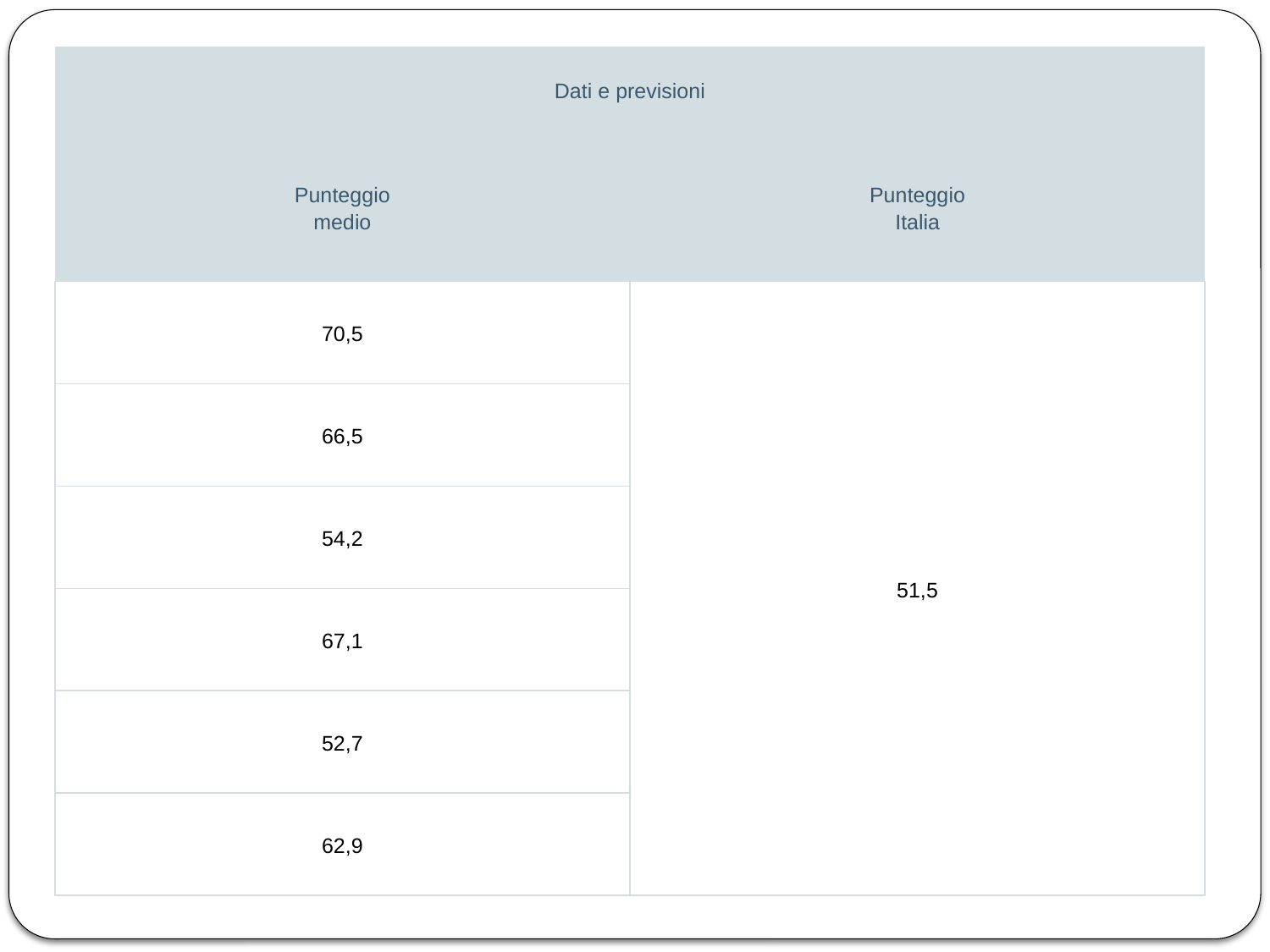

| Dati e previsioni |  |
| --- | --- |
| Punteggio medio | Punteggio Italia |
| 70,5 | 51,5 |
| 66,5 |  |
| 54,2 |  |
| 67,1 |  |
| 52,7 |  |
| 62,9 |  |